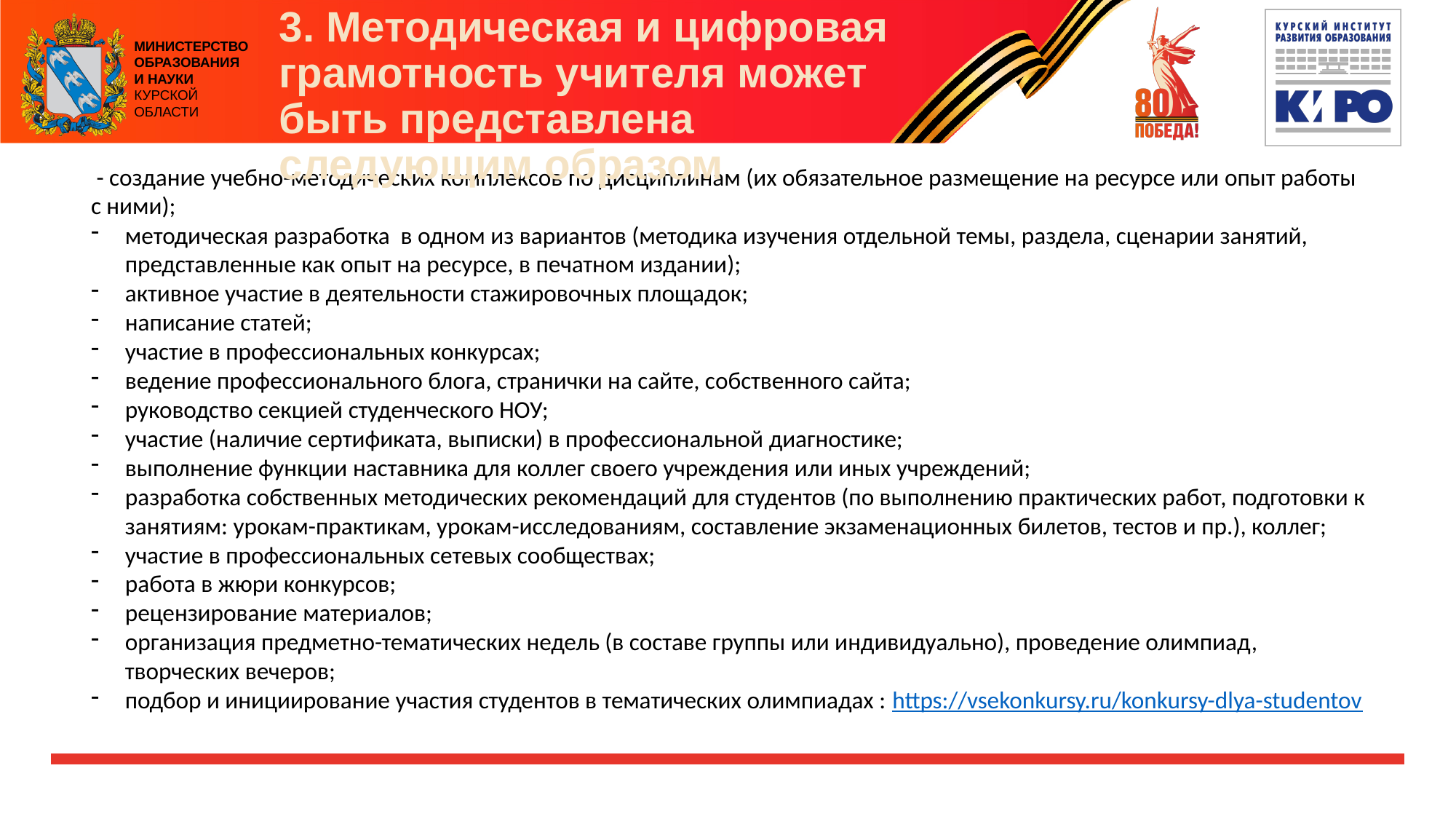

# 3. Методическая и цифровая грамотность учителя может быть представлена следующим образом
 - создание учебно-методических комплексов по дисциплинам (их обязательное размещение на ресурсе или опыт работы с ними);
методическая разработка  в одном из вариантов (методика изучения отдельной темы, раздела, сценарии занятий, представленные как опыт на ресурсе, в печатном издании);
активное участие в деятельности стажировочных площадок;
написание статей;
участие в профессиональных конкурсах;
ведение профессионального блога, странички на сайте, собственного сайта;
руководство секцией студенческого НОУ;
участие (наличие сертификата, выписки) в профессиональной диагностике;
выполнение функции наставника для коллег своего учреждения или иных учреждений;
разработка собственных методических рекомендаций для студентов (по выполнению практических работ, подготовки к занятиям: урокам-практикам, урокам-исследованиям, составление экзаменационных билетов, тестов и пр.), коллег;
участие в профессиональных сетевых сообществах;
работа в жюри конкурсов;
рецензирование материалов;
организация предметно-тематических недель (в составе группы или индивидуально), проведение олимпиад, творческих вечеров;
подбор и инициирование участия студентов в тематических олимпиадах : https://vsekonkursy.ru/konkursy-dlya-studentov